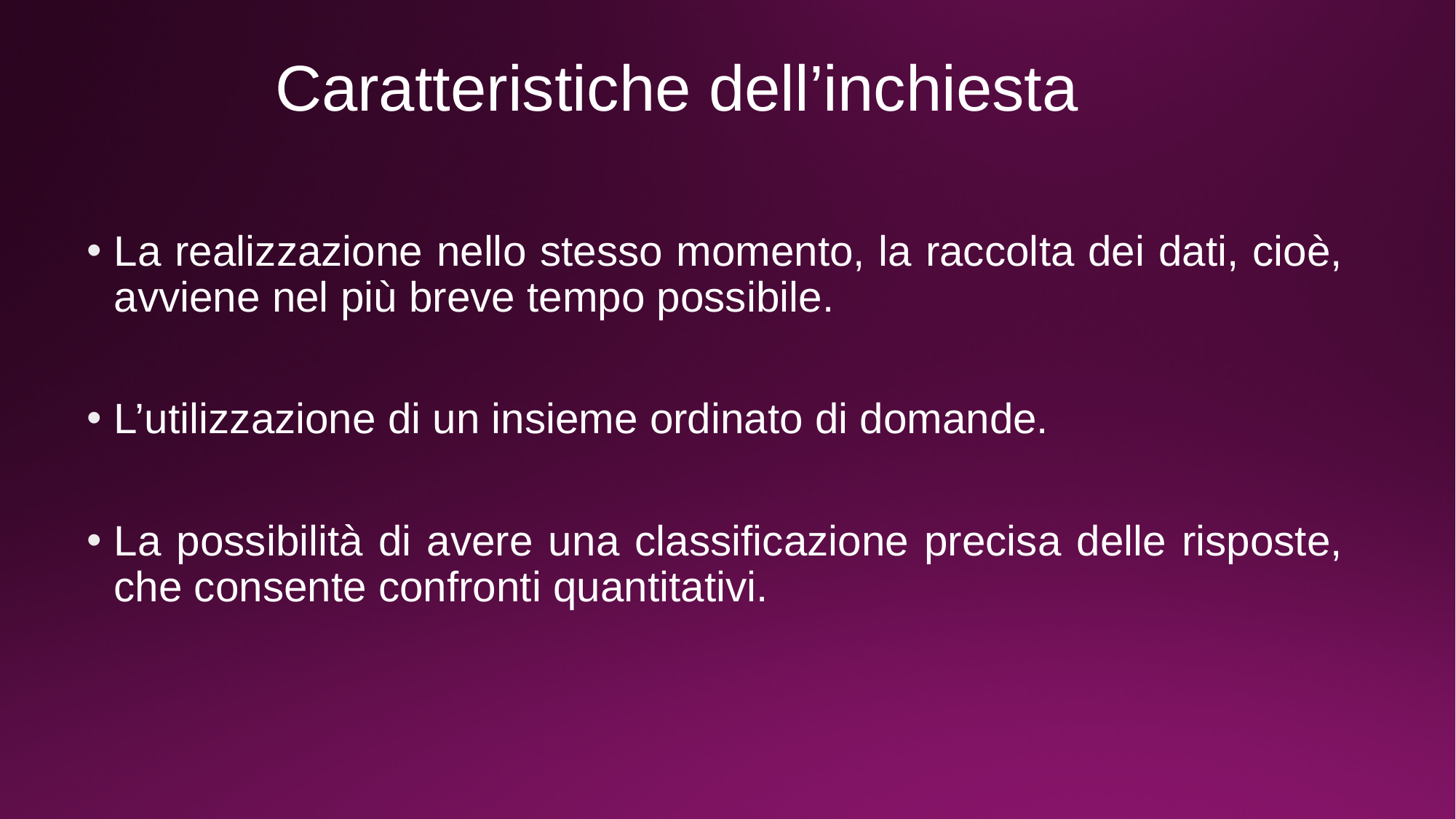

# Caratteristiche dell’inchiesta

La realizzazione nello stesso momento, la raccolta dei dati, cioè, avviene nel più breve tempo possibile.

L’utilizzazione di un insieme ordinato di domande.

La possibilità di avere una classificazione precisa delle risposte, che consente confronti quantitativi.